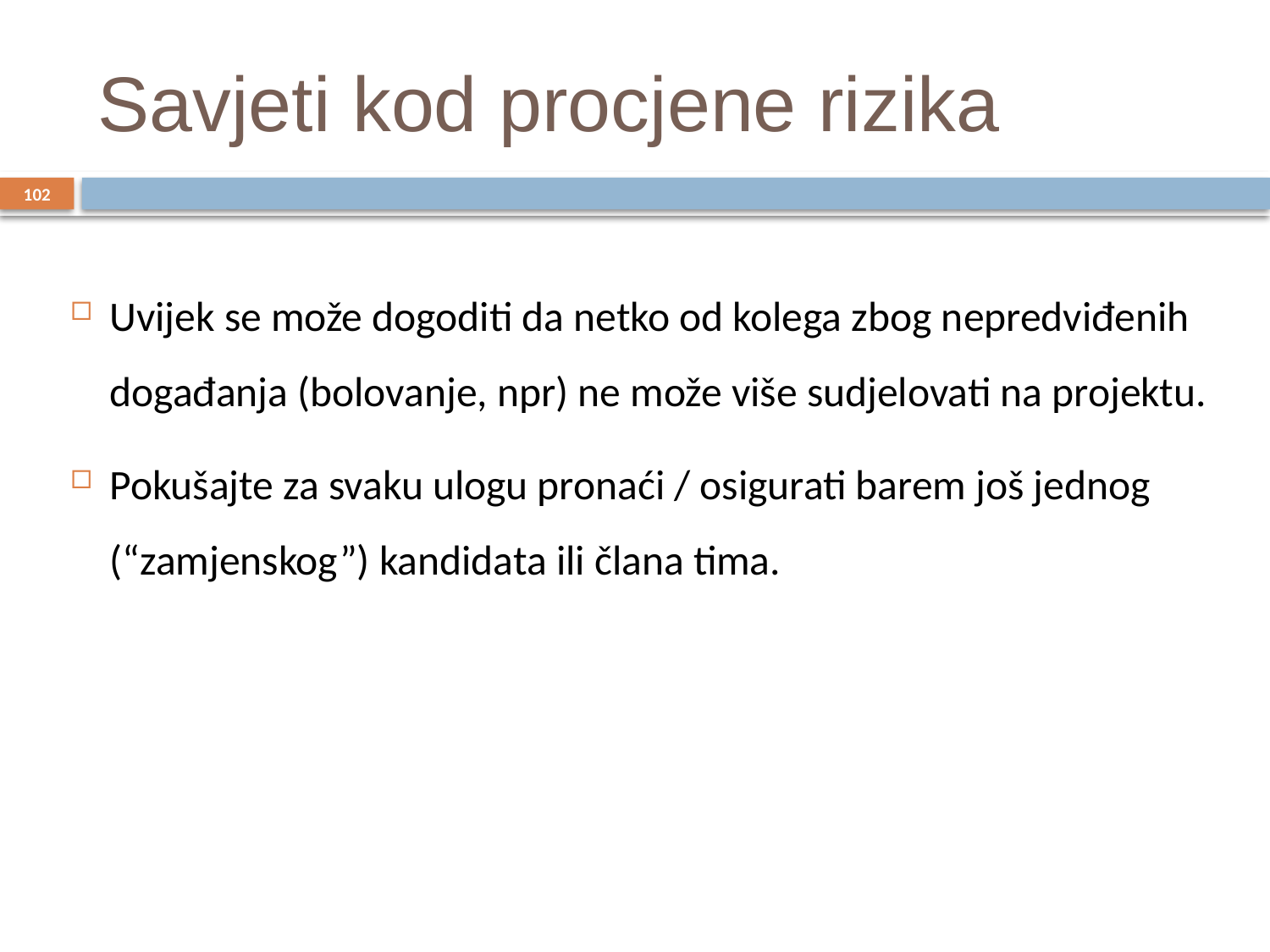

# Savjeti kod procjene rizika
102
Uvijek se može dogoditi da netko od kolega zbog nepredviđenih događanja (bolovanje, npr) ne može više sudjelovati na projektu.
Pokušajte za svaku ulogu pronaći / osigurati barem još jednog (“zamjenskog”) kandidata ili člana tima.